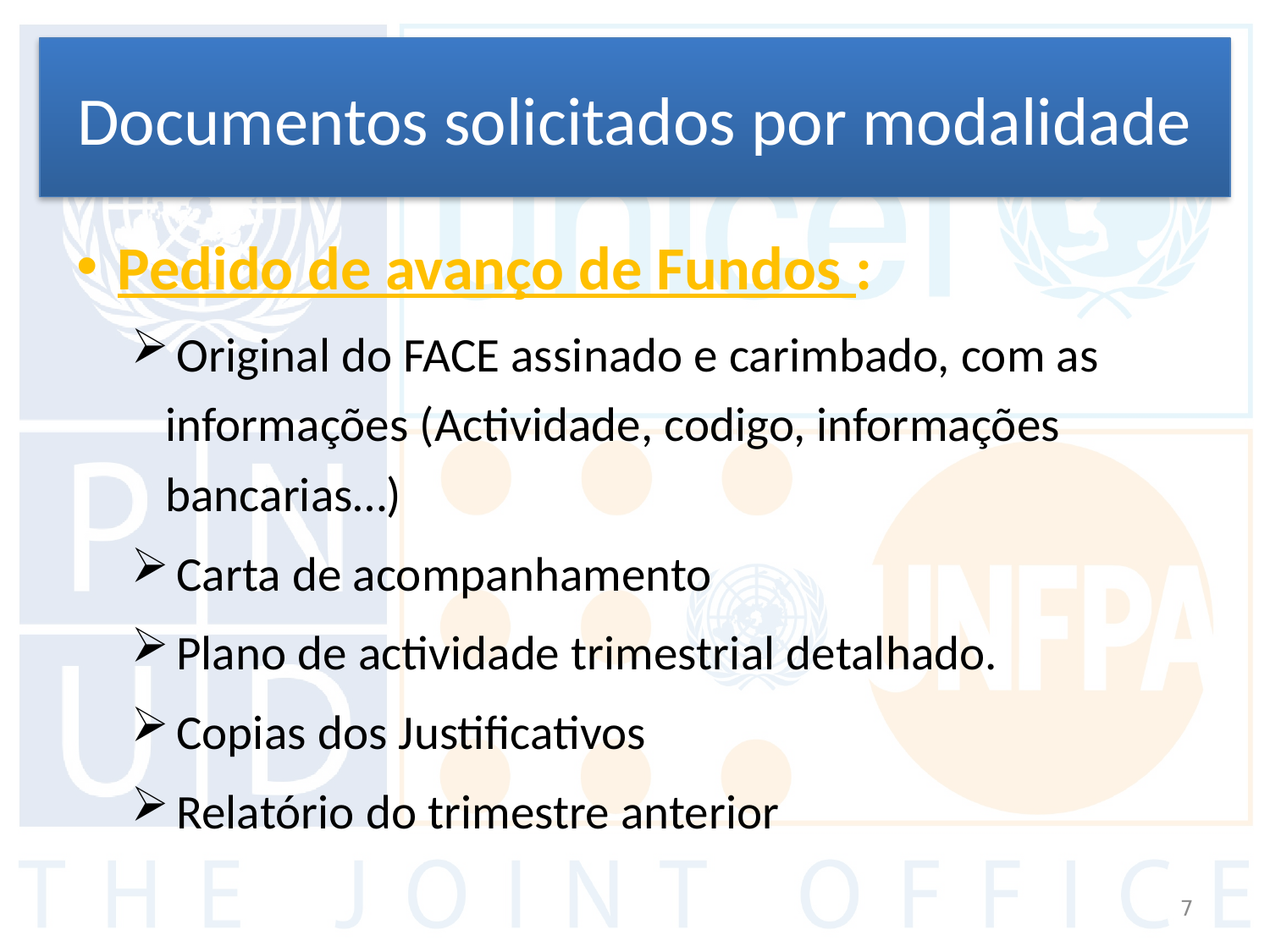

# Documentos solicitados por modalidade
Pedido de avanço de Fundos :
 Original do FACE assinado e carimbado, com as informações (Actividade, codigo, informações bancarias…)
 Carta de acompanhamento
 Plano de actividade trimestrial detalhado.
 Copias dos Justificativos
 Relatório do trimestre anterior

7